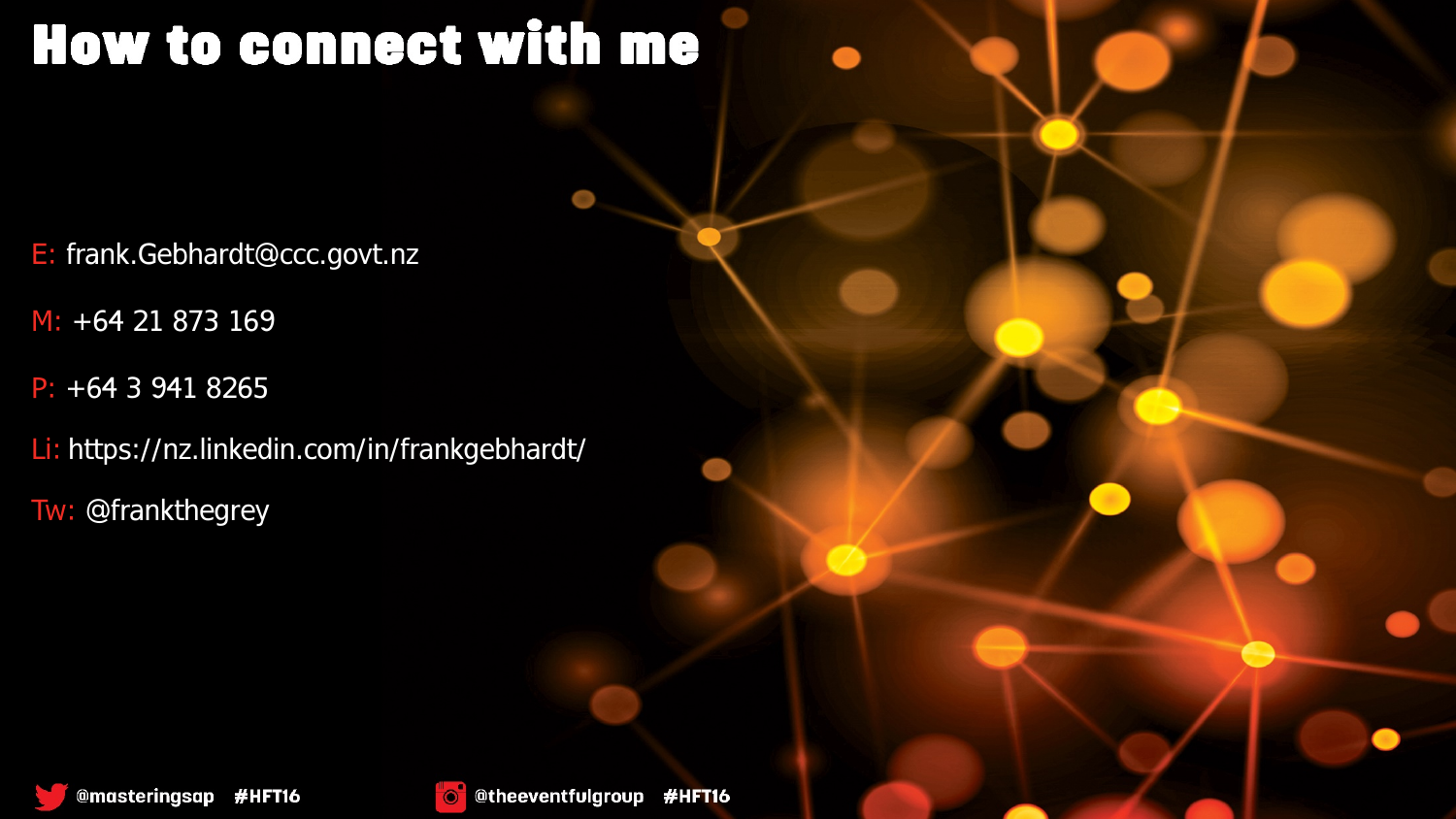

E: frank.Gebhardt@ccc.govt.nz
M: +64 21 873 169
P: +64 3 941 8265
Li: https://nz.linkedin.com/in/frankgebhardt/
Tw: @frankthegrey